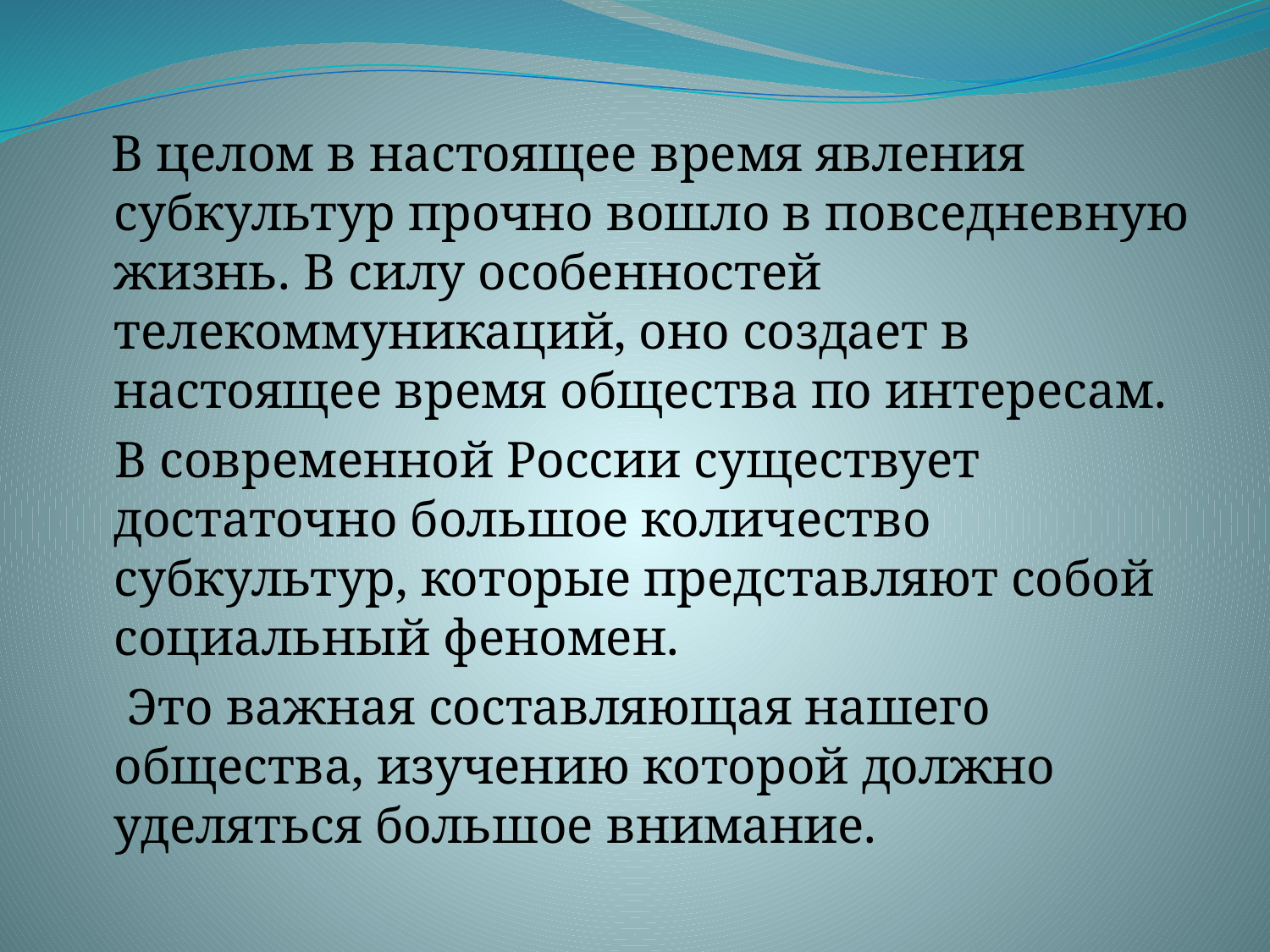

В целом в настоящее время явления субкультур прочно вошло в повседневную жизнь. В силу особенностей телекоммуникаций, оно создает в настоящее время общества по интересам.
   В современной России существует достаточно большое количество субкультур, которые представляют собой социальный феномен.
    Это важная составляющая нашего общества, изучению которой должно уделяться большое внимание.